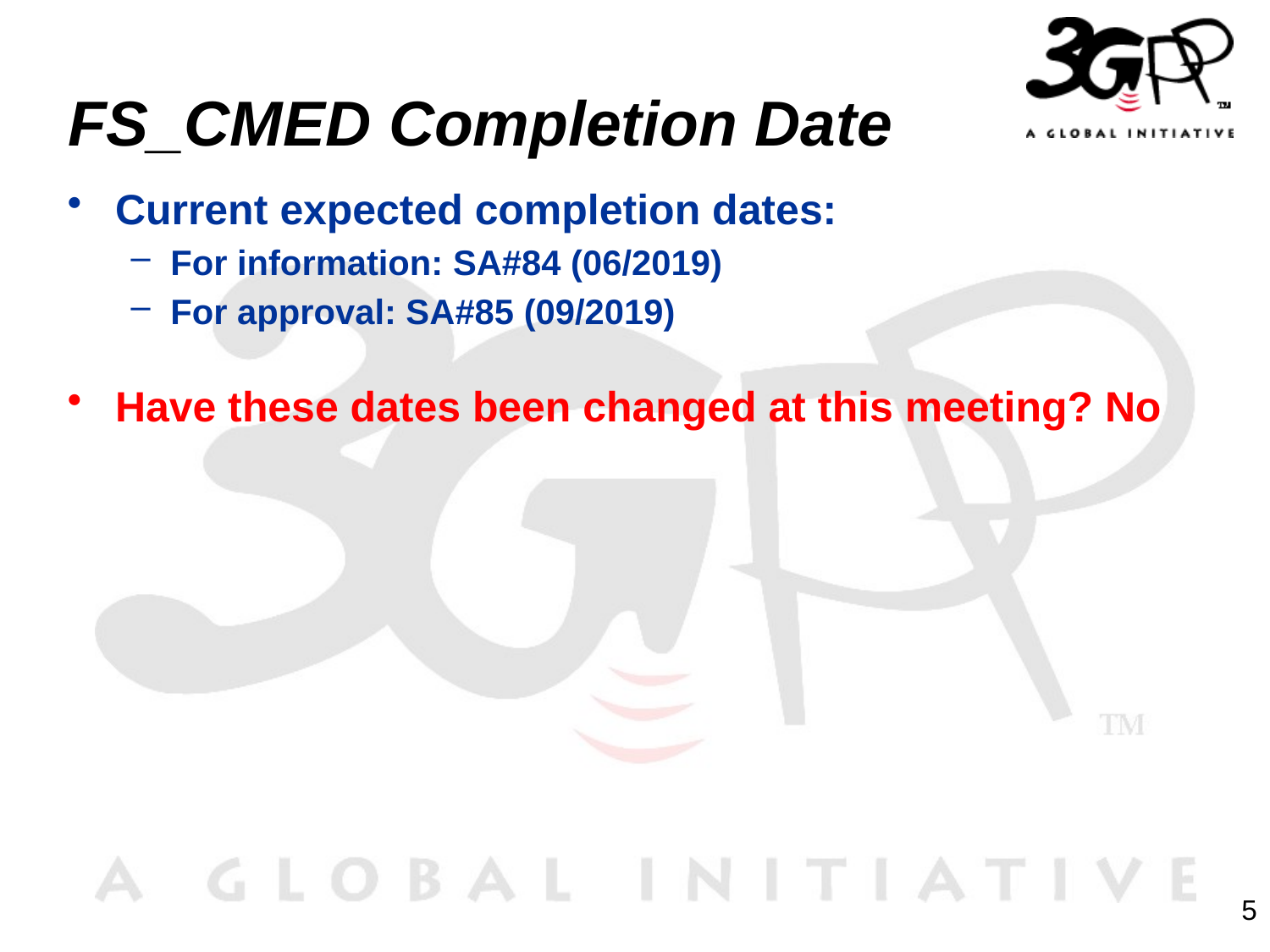

# FS_CMED Completion Date
Current expected completion dates:
For information: SA#84 (06/2019)
For approval: SA#85 (09/2019)

Have these dates been changed at this meeting? No

5